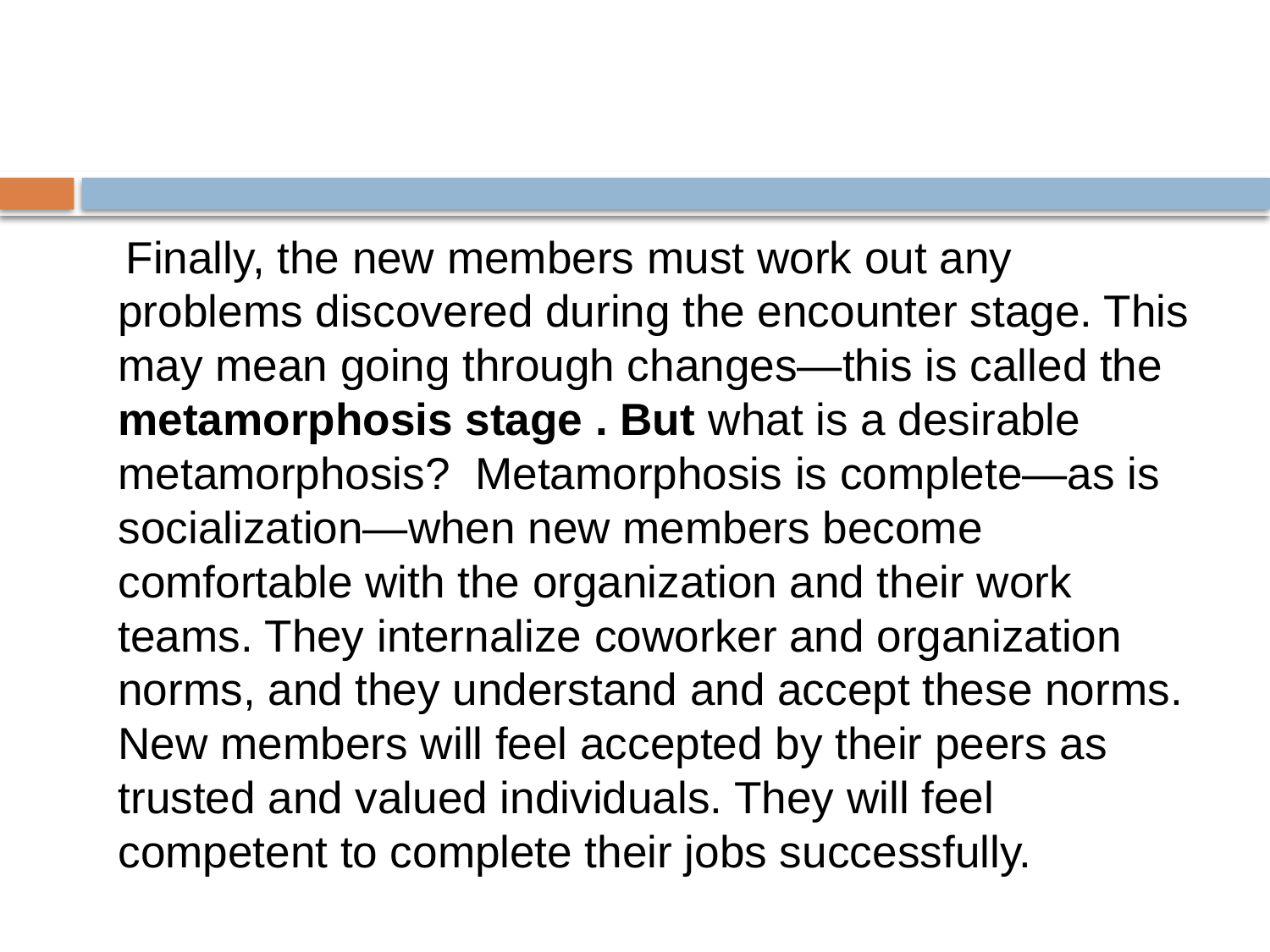

Finally, the new members must work out any problems discovered during the encounter stage. This may mean going through changes—this is called the metamorphosis stage . But what is a desirable metamorphosis?  Metamorphosis is complete—as is socialization—when new members become comfortable with the organization and their work teams. They internalize coworker and organization norms, and they understand and accept these norms. New members will feel accepted by their peers as trusted and valued individuals. They will feel competent to complete their jobs successfully.